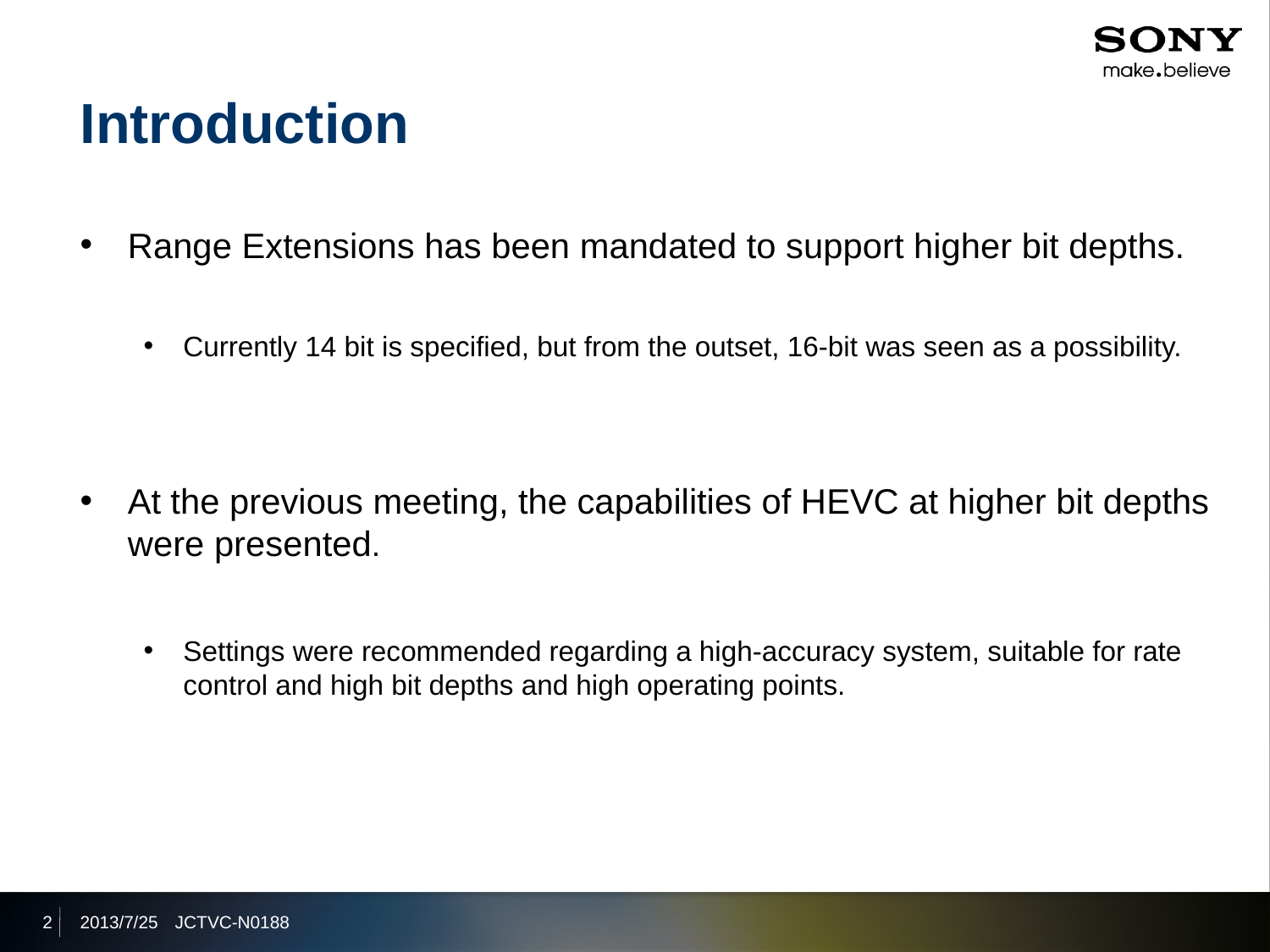

# Introduction

Range Extensions has been mandated to support higher bit depths.

Currently 14 bit is specified, but from the outset, 16-bit was seen as a possibility.

At the previous meeting, the capabilities of HEVC at higher bit depths were presented.

Settings were recommended regarding a high-accuracy system, suitable for rate control and high bit depths and high operating points.

2
2013/7/25
JCTVC-N0188